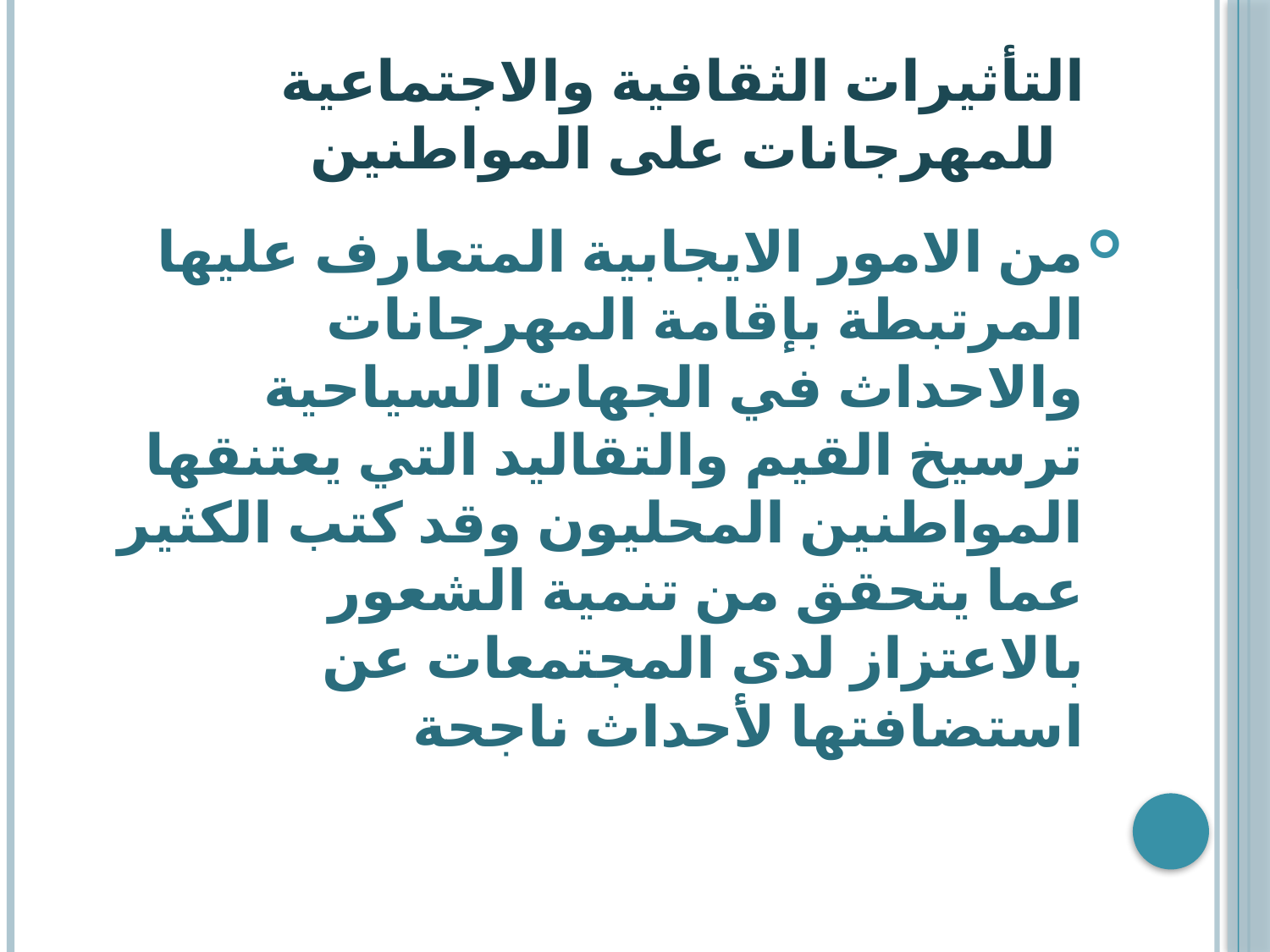

# التأثيرات الثقافية والاجتماعية للمهرجانات على المواطنين
من الامور الايجابية المتعارف عليها المرتبطة بإقامة المهرجانات والاحداث في الجهات السياحية ترسيخ القيم والتقاليد التي يعتنقها المواطنين المحليون وقد كتب الكثير عما يتحقق من تنمية الشعور بالاعتزاز لدى المجتمعات عن استضافتها لأحداث ناجحة